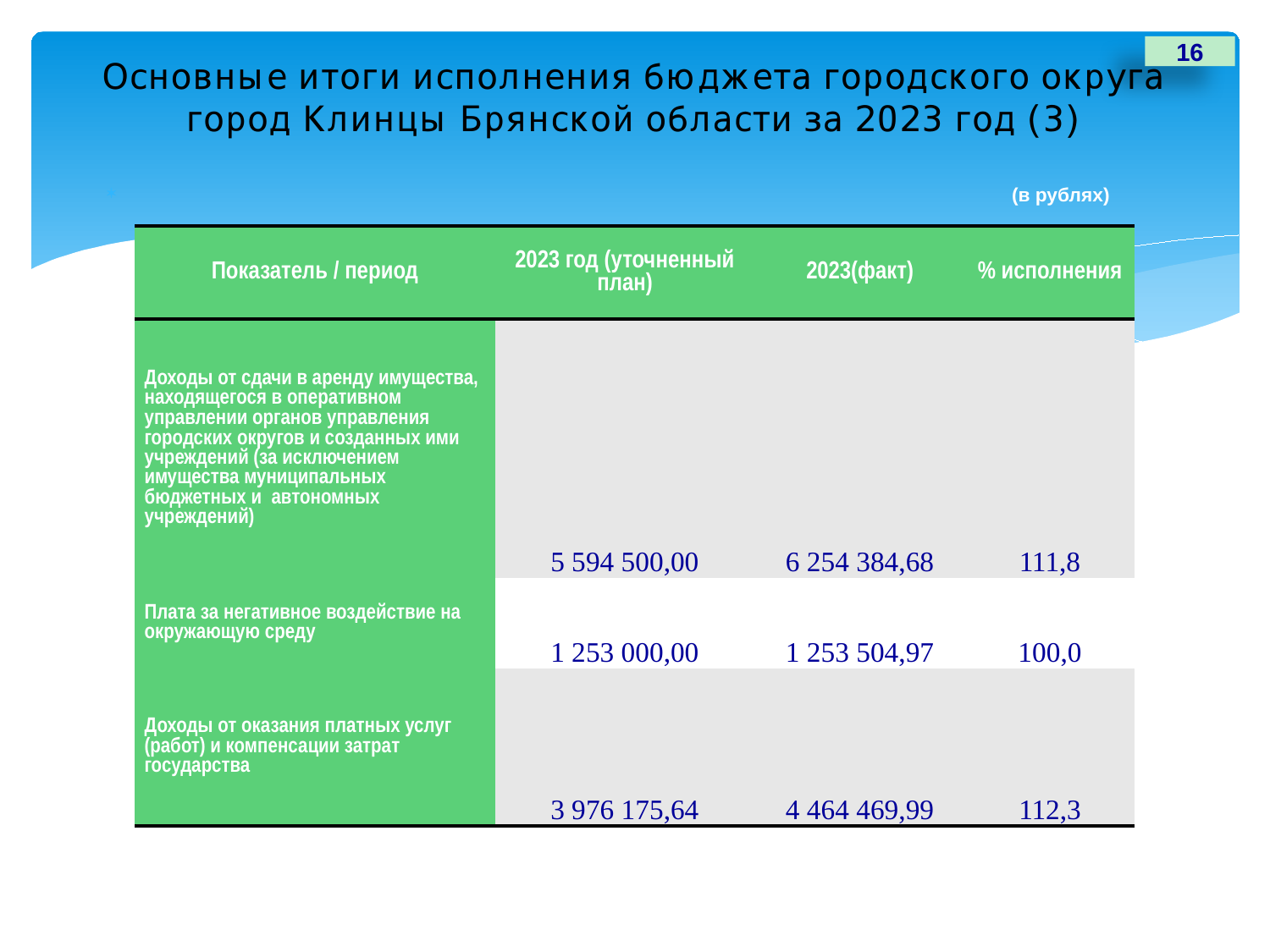

16
# Основные итоги исполнения бюджета городского округа город Клинцы Брянской области за 2023 год (3)
                                                                                                                                                                     (в рублях)

| Показатель / период | 2023 год (уточненный план) | 2023(факт) | % исполнения |
| --- | --- | --- | --- |
| Доходы от сдачи в аренду имущества, находящегося в оперативном управлении органов управления городских округов и созданных ими учреждений (за исключением имущества муниципальных бюджетных и автономных учреждений) | 5 594 500,00 | 6 254 384,68 | 111,8 |
| Плата за негативное воздействие на окружающую среду | 1 253 000,00 | 1 253 504,97 | 100,0 |
| Доходы от оказания платных услуг (работ) и компенсации затрат государства | 3 976 175,64 | 4 464 469,99 | 112,3 |